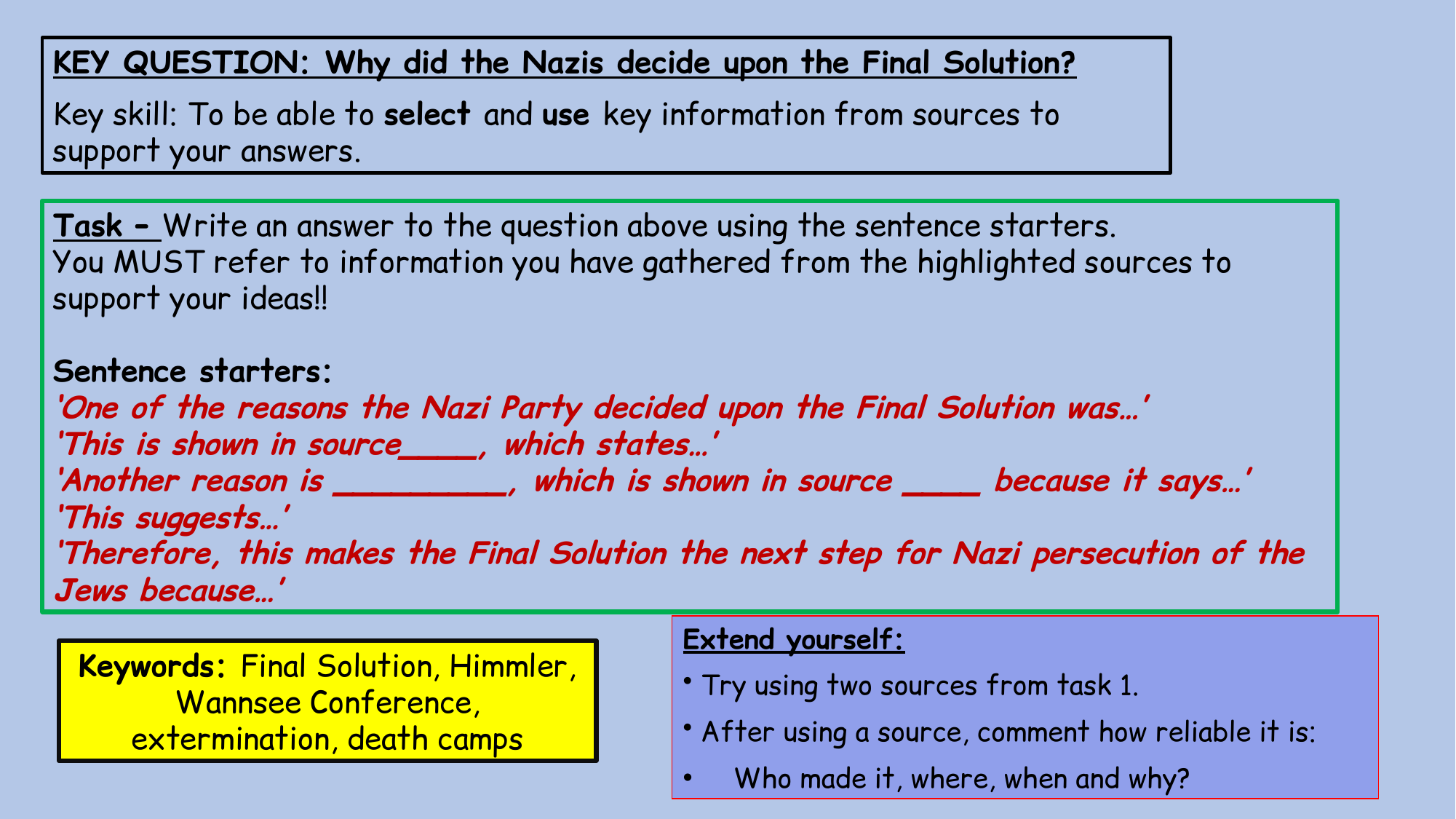

KEY QUESTION: Why did the Nazis decide upon the Final Solution?
Key skill: To be able to select and use key information from sources to support your answers.
Task – Write an answer to the question above using the sentence starters.
You MUST refer to information you have gathered from the highlighted sources to support your ideas!!

Sentence starters:
‘One of the reasons the Nazi Party decided upon the Final Solution was…’
‘This is shown in source____, which states…’
‘Another reason is _________, which is shown in source ____ because it says…’
‘This suggests…’
‘Therefore, this makes the Final Solution the next step for Nazi persecution of the Jews because…’
Extend yourself:
 Try using two sources from task 1.
 After using a source, comment how reliable it is:
  Who made it, where, when and why?
Keywords: Final Solution, Himmler, Wannsee Conference, extermination, death camps